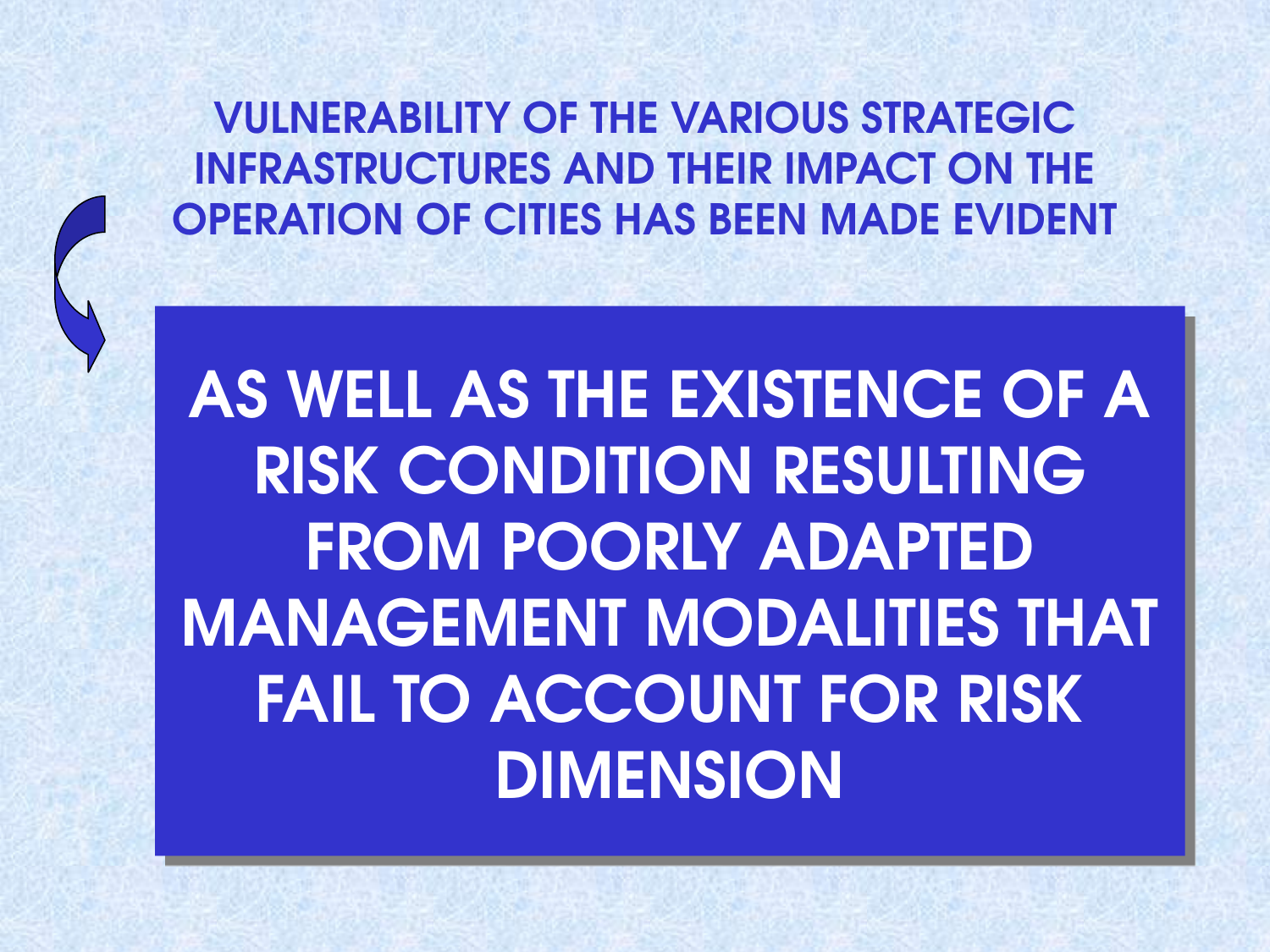

VULNERABILITY OF THE VARIOUS STRATEGIC INFRASTRUCTURES AND THEIR IMPACT ON THE OPERATION OF CITIES HAS BEEN MADE EVIDENT

AS WELL AS THE EXISTENCE OF A RISK CONDITION RESULTING FROM POORLY ADAPTED MANAGEMENT MODALITIES THAT FAIL TO ACCOUNT FOR RISK DIMENSION